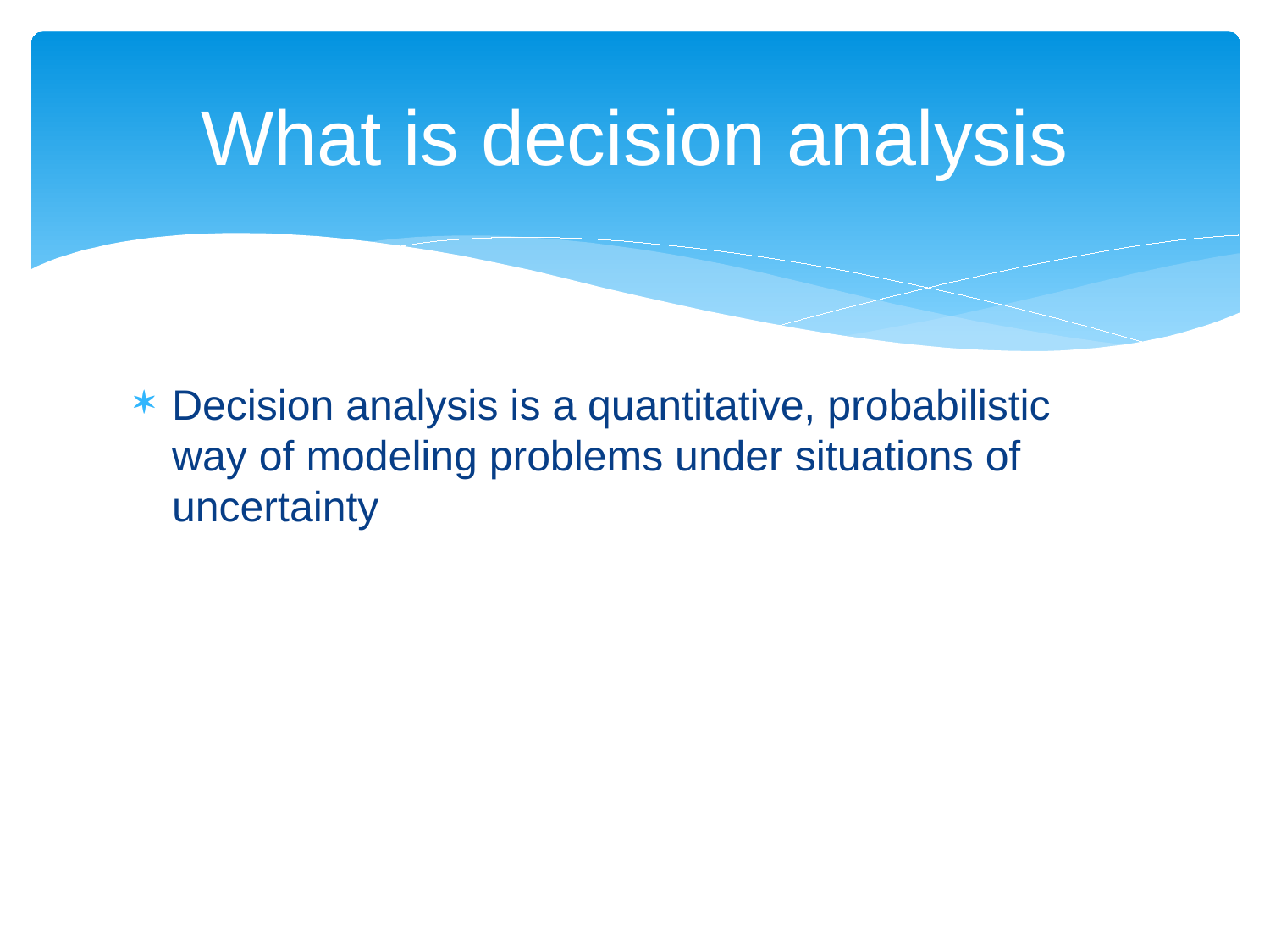

# What is decision analysis
Decision analysis is a quantitative, probabilistic way of modeling problems under situations of uncertainty